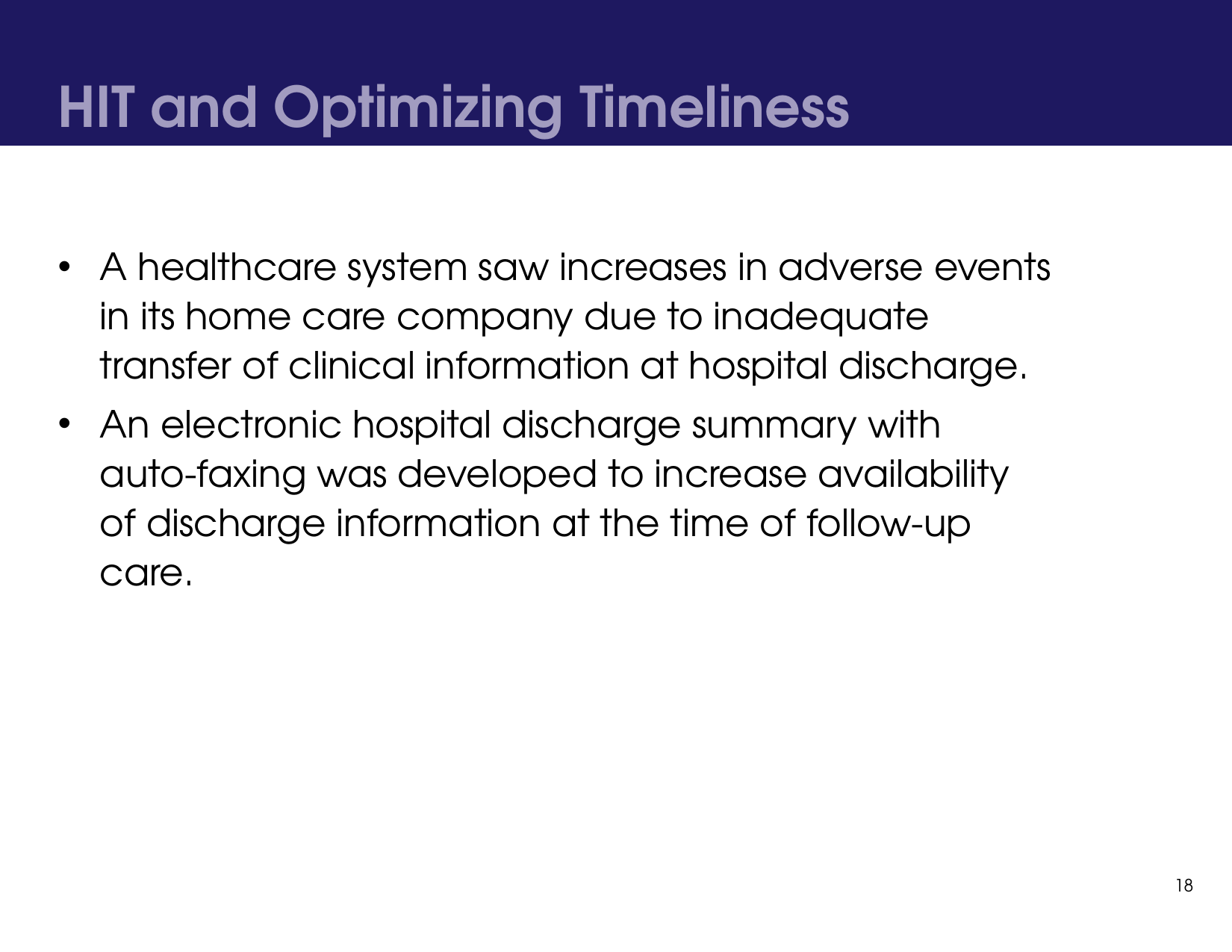

# HIT and Optimizing Timeliness
A healthcare system saw increases in adverse events in its home care company due to inadequate transfer of clinical information at hospital discharge.
An electronic hospital discharge summary with auto‑faxing was developed to increase availability of discharge information at the time of follow-up care.
18